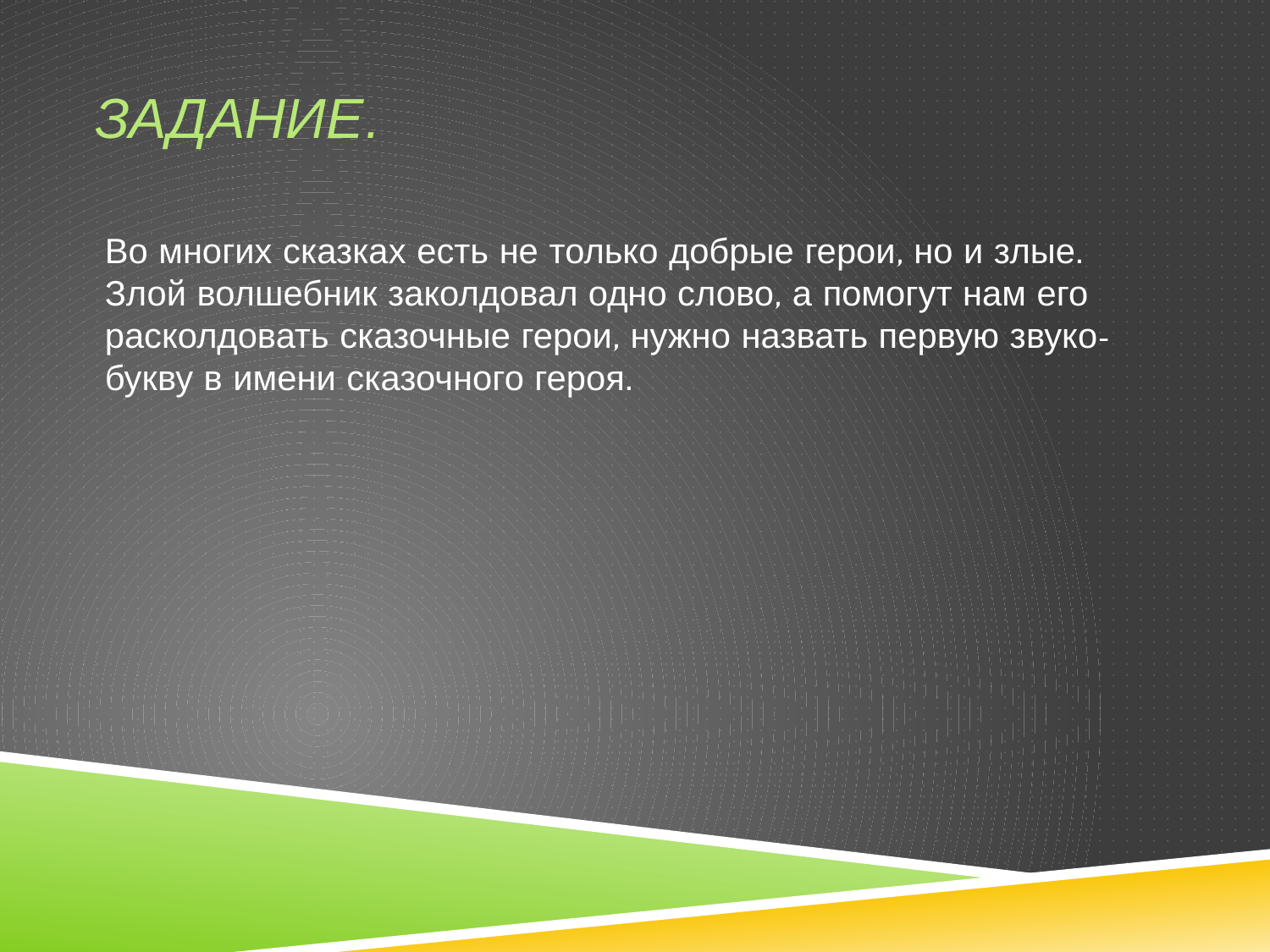

# Задание.
Во многих сказках есть не только добрые герои, но и злые. Злой волшебник заколдовал одно слово, а помогут нам его расколдовать сказочные герои, нужно назвать первую звуко-букву в имени сказочного героя.